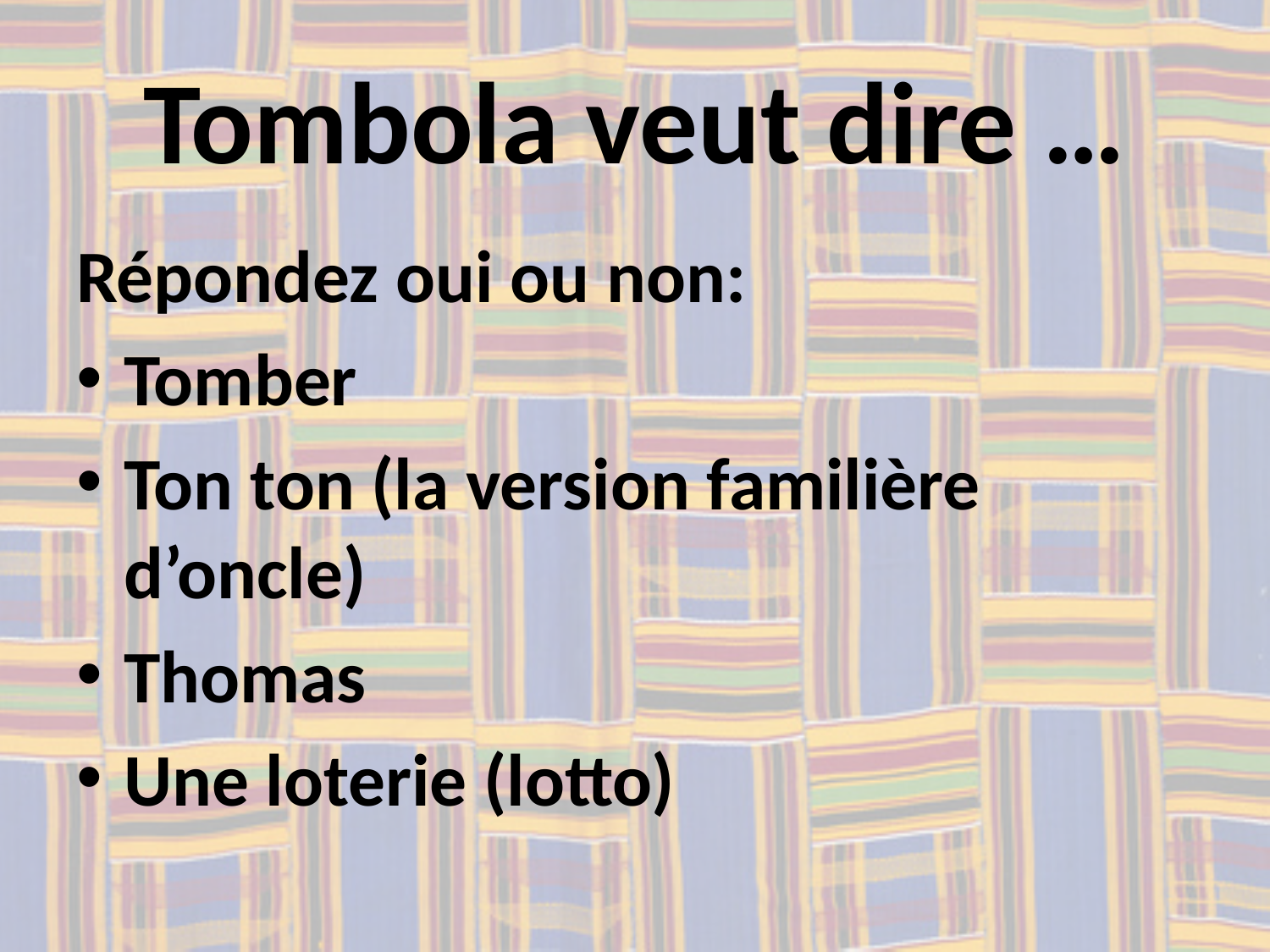

# Tombola veut dire …
Répondez oui ou non:
Tomber
Ton ton (la version familière d’oncle)
Thomas
Une loterie (lotto)